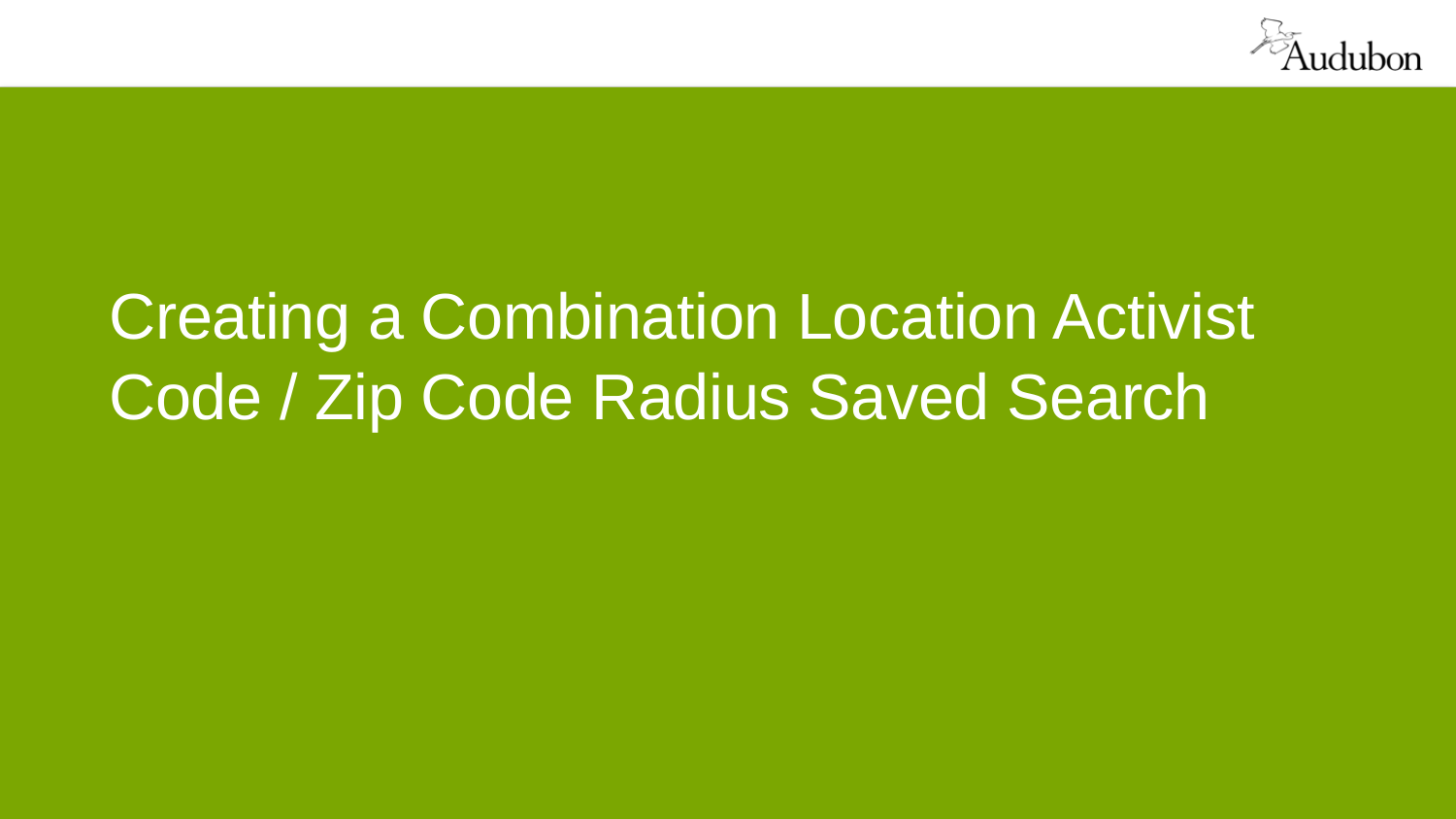

# Creating a Combination Location Activist Code / Zip Code Radius Saved Search